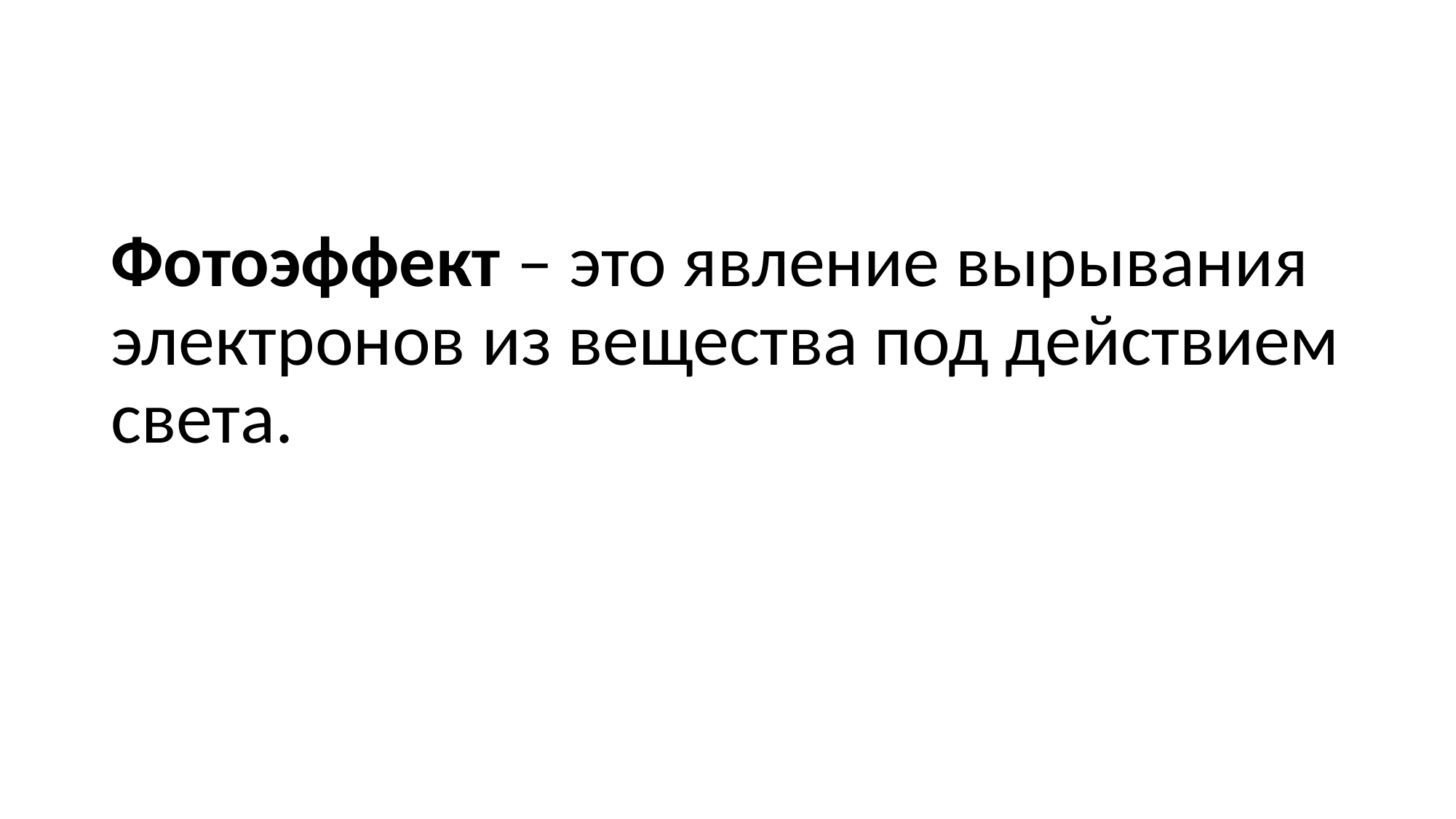

Фотоэффект – это явление вырывания электронов из вещества под действием света.